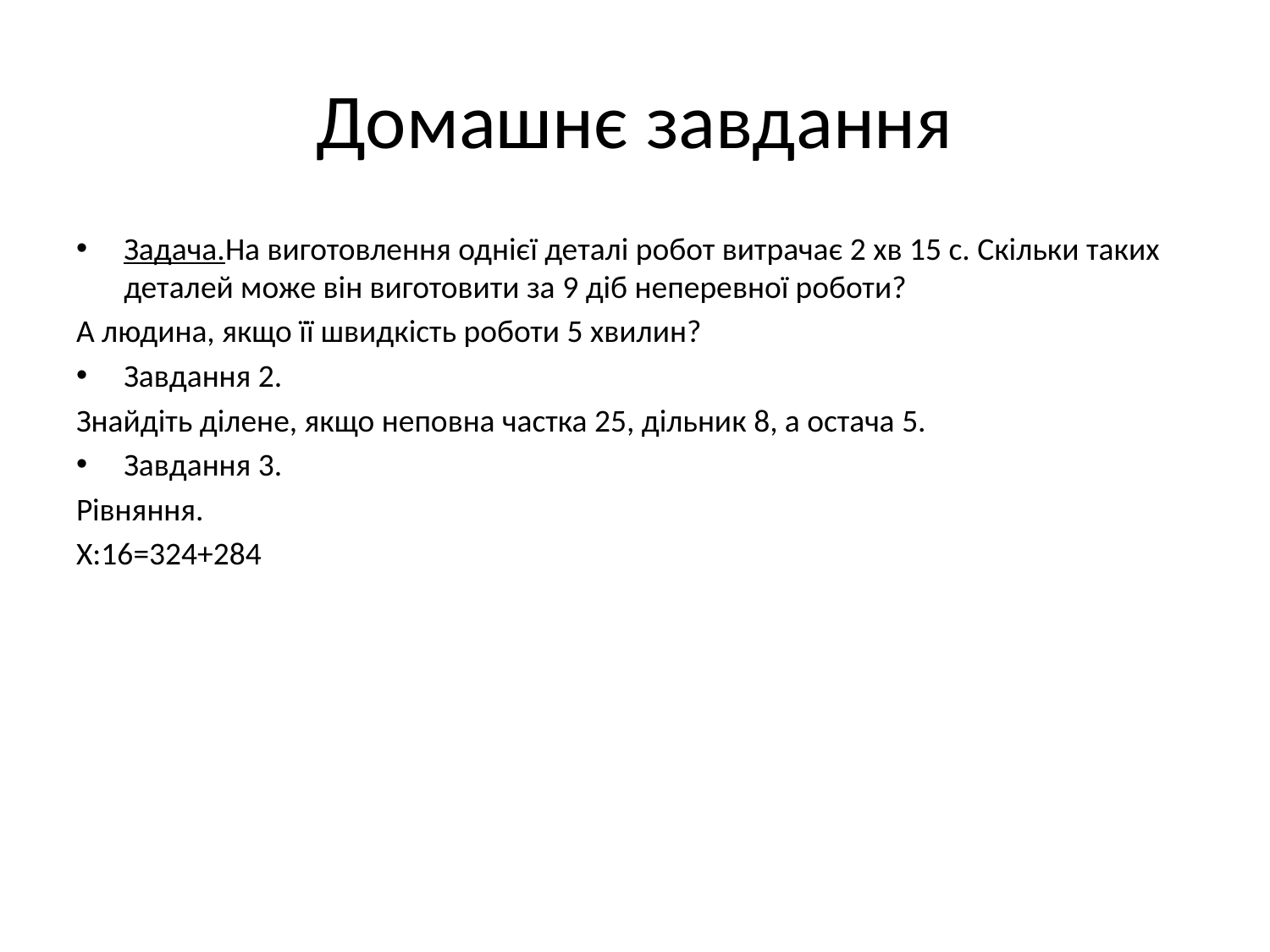

# Домашнє завдання
Задача.На виготовлення однієї деталі робот витрачає 2 хв 15 с. Скільки таких деталей може він виготовити за 9 діб неперевної роботи?
А людина, якщо її швидкість роботи 5 хвилин?
Завдання 2.
Знайдіть ділене, якщо неповна частка 25, дільник 8, а остача 5.
Завдання 3.
Рівняння.
Х:16=324+284